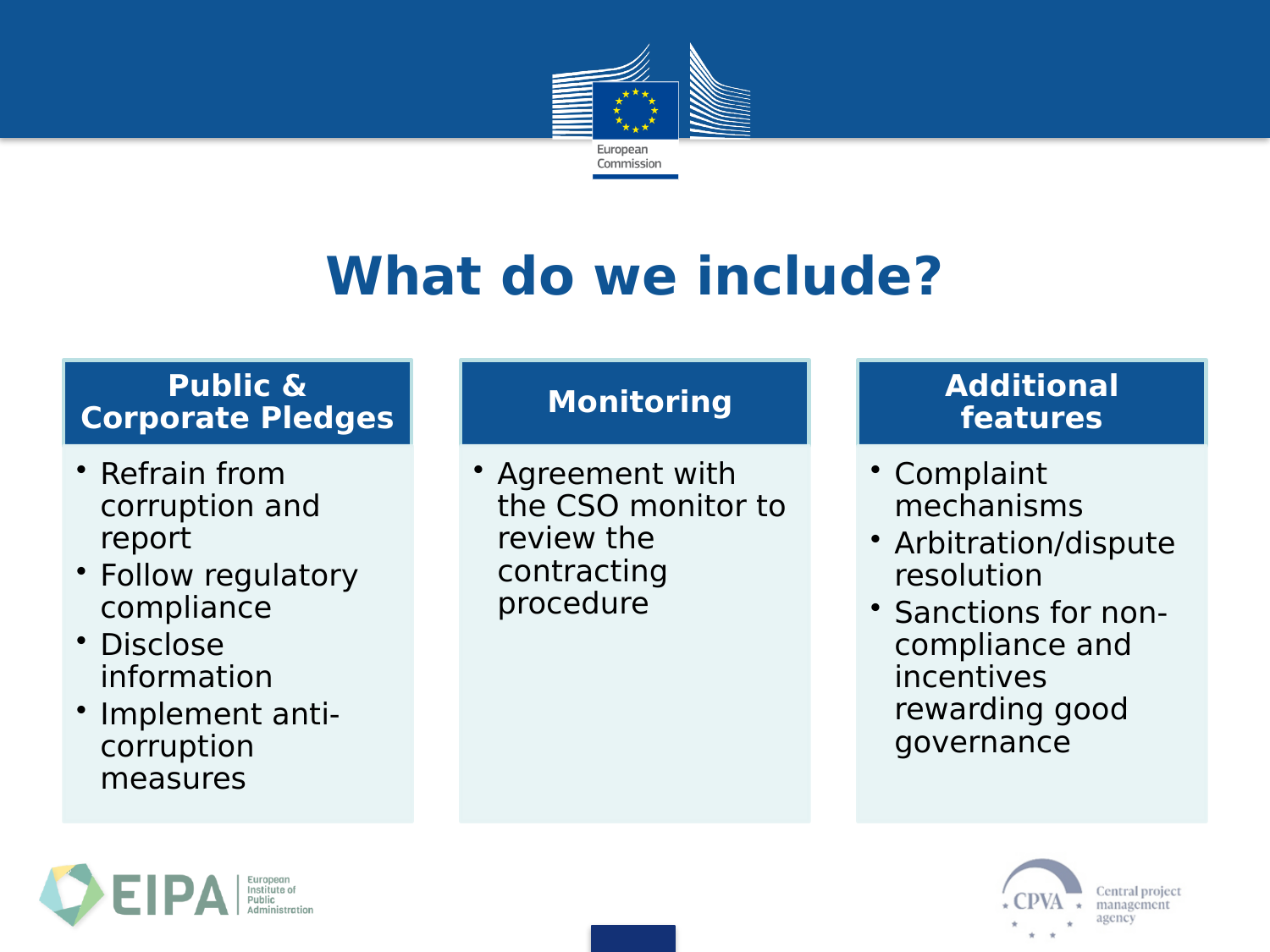

# What do we include?
Public & Corporate Pledges
Refrain from corruption and report
Follow regulatory compliance
Disclose  information
Implement anti-corruption measures
 Monitoring
Agreement with the CSO monitor to review the contracting procedure
Additional features
Complaint mechanisms
Arbitration/dispute resolution
Sanctions for non-compliance and incentives rewarding good governance